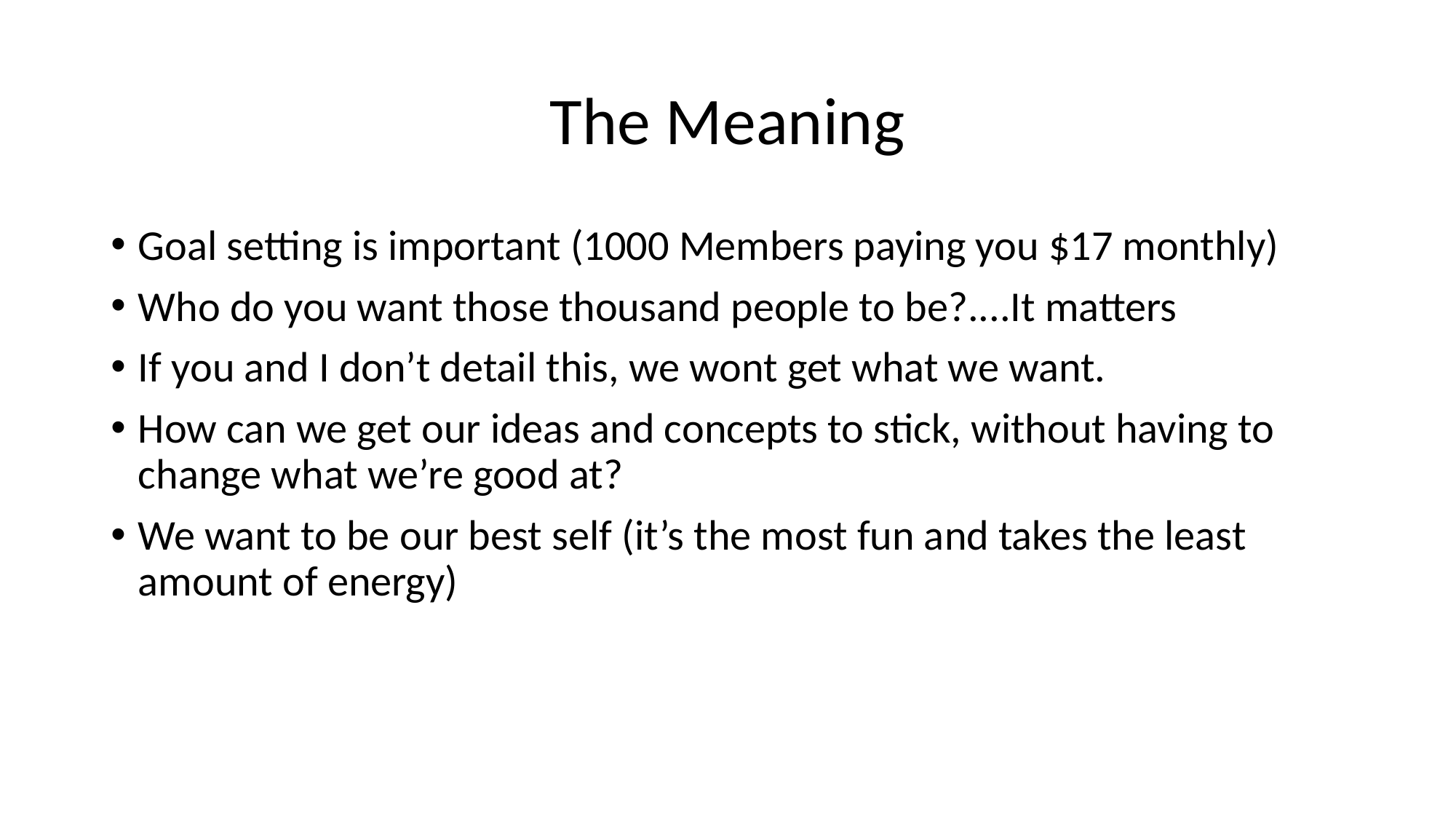

# The Meaning
Goal setting is important (1000 Members paying you $17 monthly)
Who do you want those thousand people to be?....It matters
If you and I don’t detail this, we wont get what we want.
How can we get our ideas and concepts to stick, without having to change what we’re good at?
We want to be our best self (it’s the most fun and takes the least amount of energy)